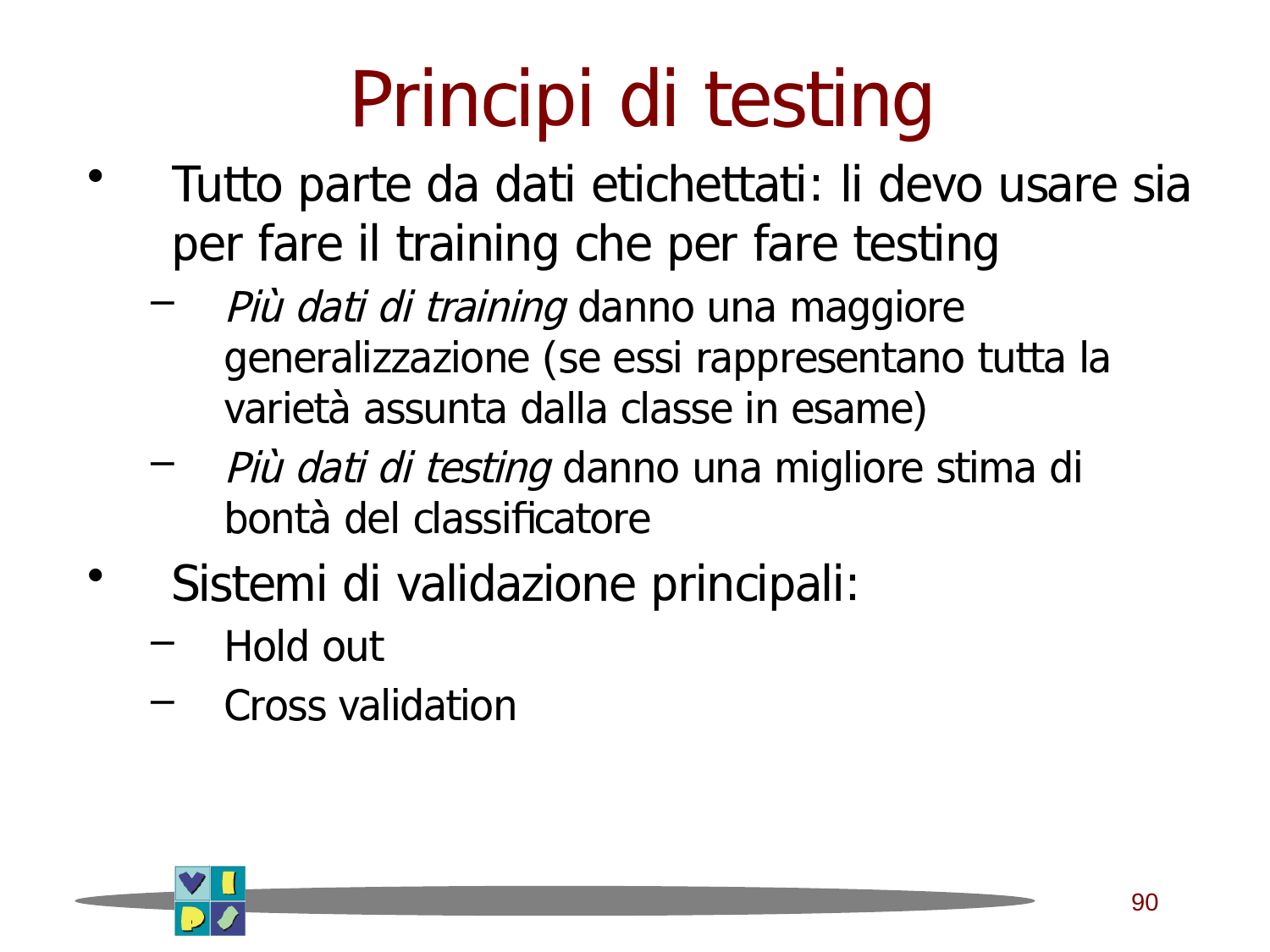

# Principi di testing
Tutto parte da dati etichettati: li devo usare sia per fare il training che per fare testing
Più dati di training danno una maggiore generalizzazione (se essi rappresentano tutta la varietà assunta dalla classe in esame)
Più dati di testing danno una migliore stima di bontà del classificatore
Sistemi di validazione principali:
Hold out
Cross validation

90